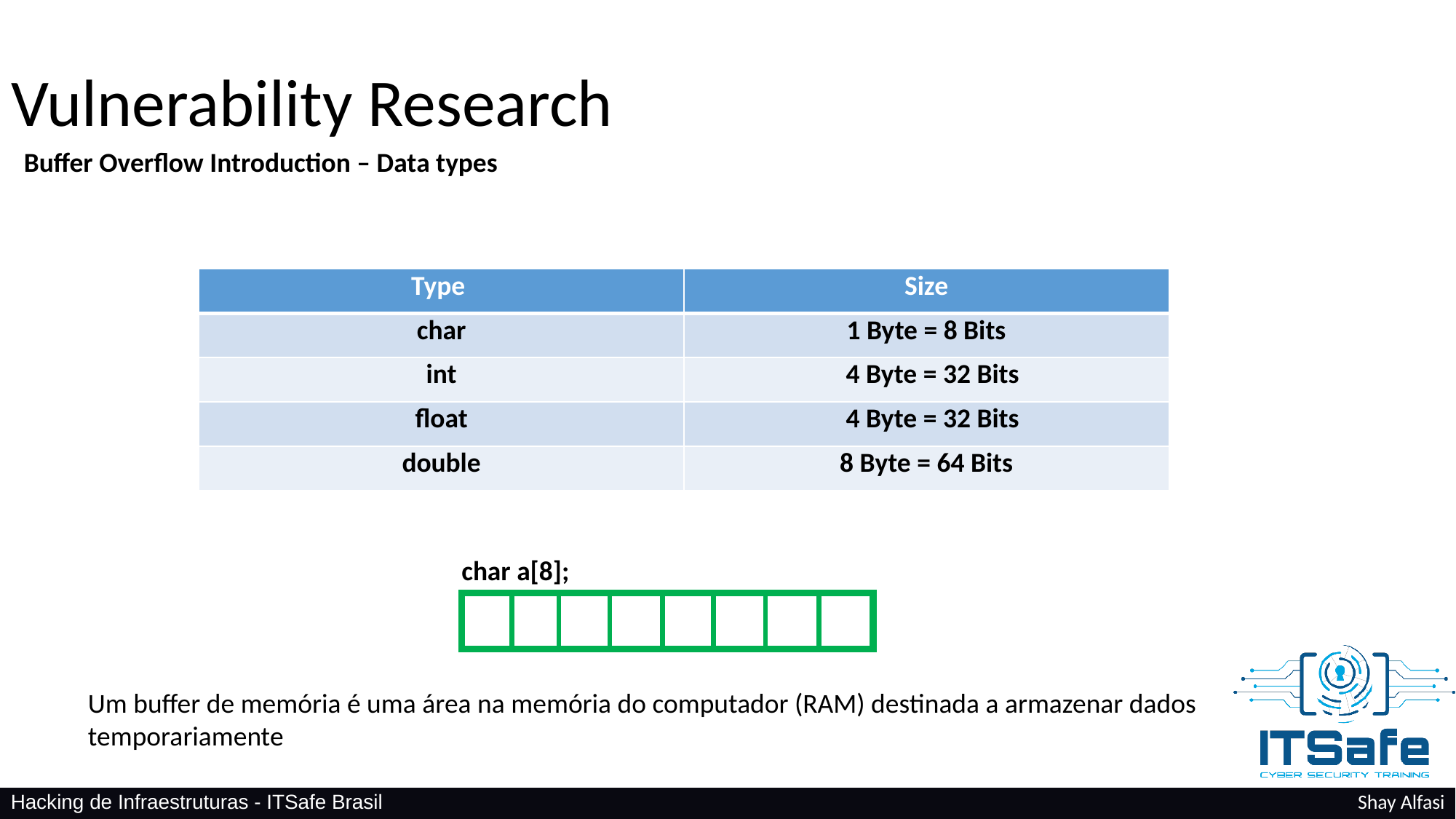

Vulnerability Research
Buffer Overflow Introduction – Data types
| Type | Size |
| --- | --- |
| char | 1 Byte = 8 Bits |
| int | 4 Byte = 32 Bits |
| float | 4 Byte = 32 Bits |
| double | 8 Byte = 64 Bits |
char a[8];

Um buffer de memória é uma área na memória do computador (RAM) destinada a armazenar dados temporariamente